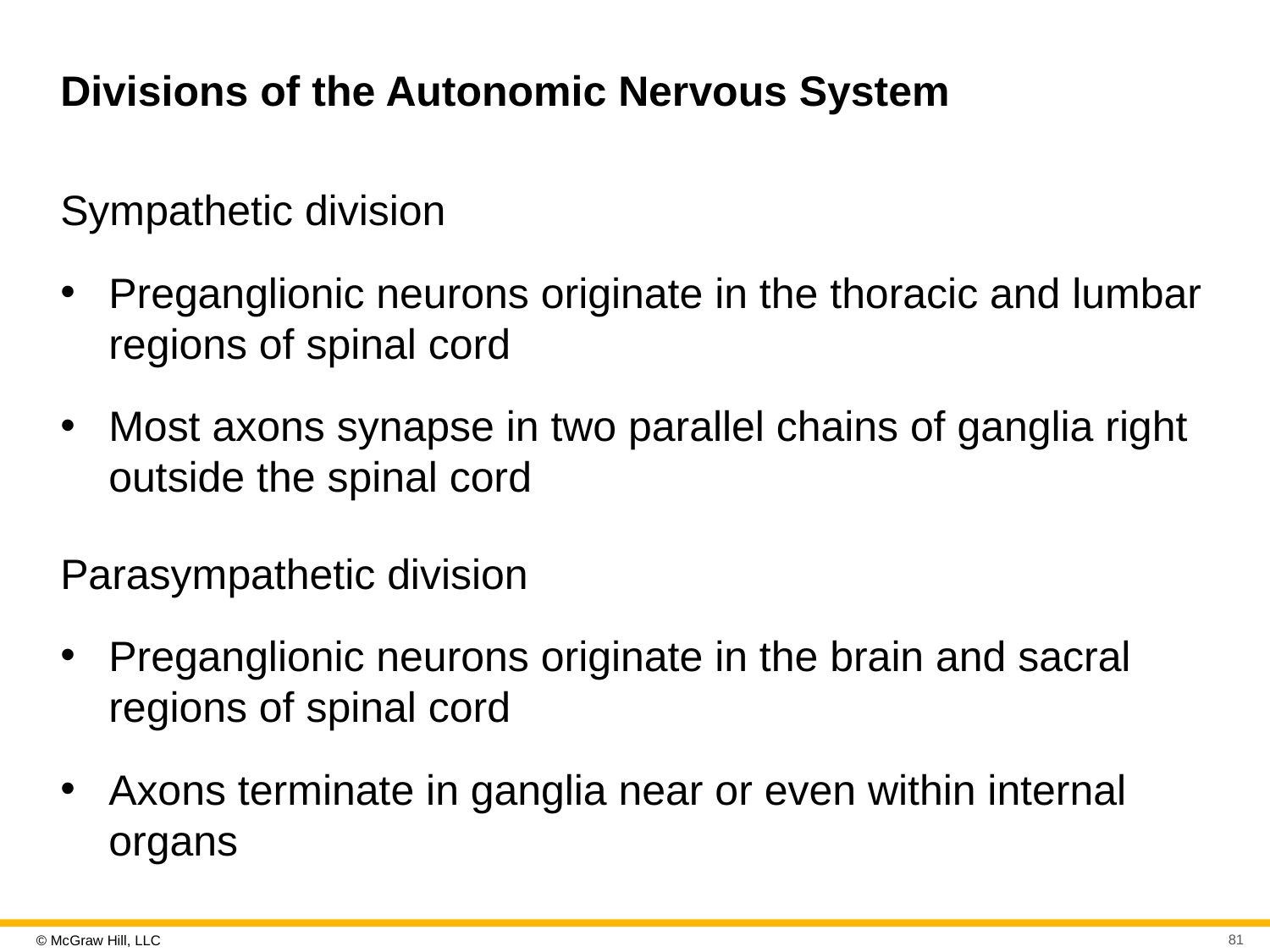

# Divisions of the Autonomic Nervous System
Sympathetic division
Preganglionic neurons originate in the thoracic and lumbar regions of spinal cord
Most axons synapse in two parallel chains of ganglia right outside the spinal cord
Parasympathetic division
Preganglionic neurons originate in the brain and sacral regions of spinal cord
Axons terminate in ganglia near or even within internal organs
81